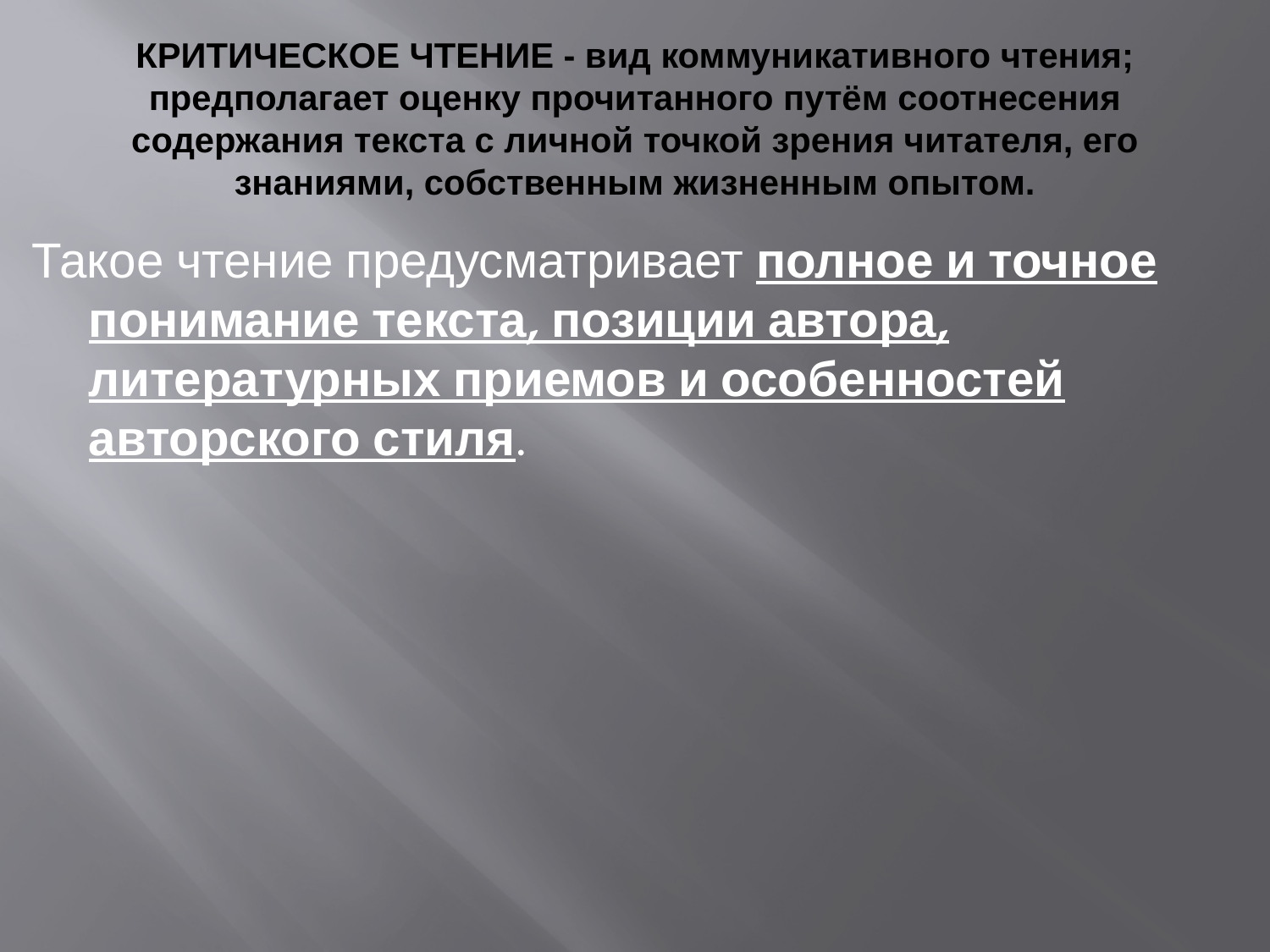

# КРИТИЧЕСКОЕ ЧТЕНИЕ - вид коммуникативного чтения; предполагает оценку прочитанного путём соотнесения содержания текста с личной точкой зрения читателя, его знаниями, собственным жизненным опытом.
Такое чтение предусматривает полное и точное понимание текста, позиции автора, литературных приемов и особенностей авторского стиля.